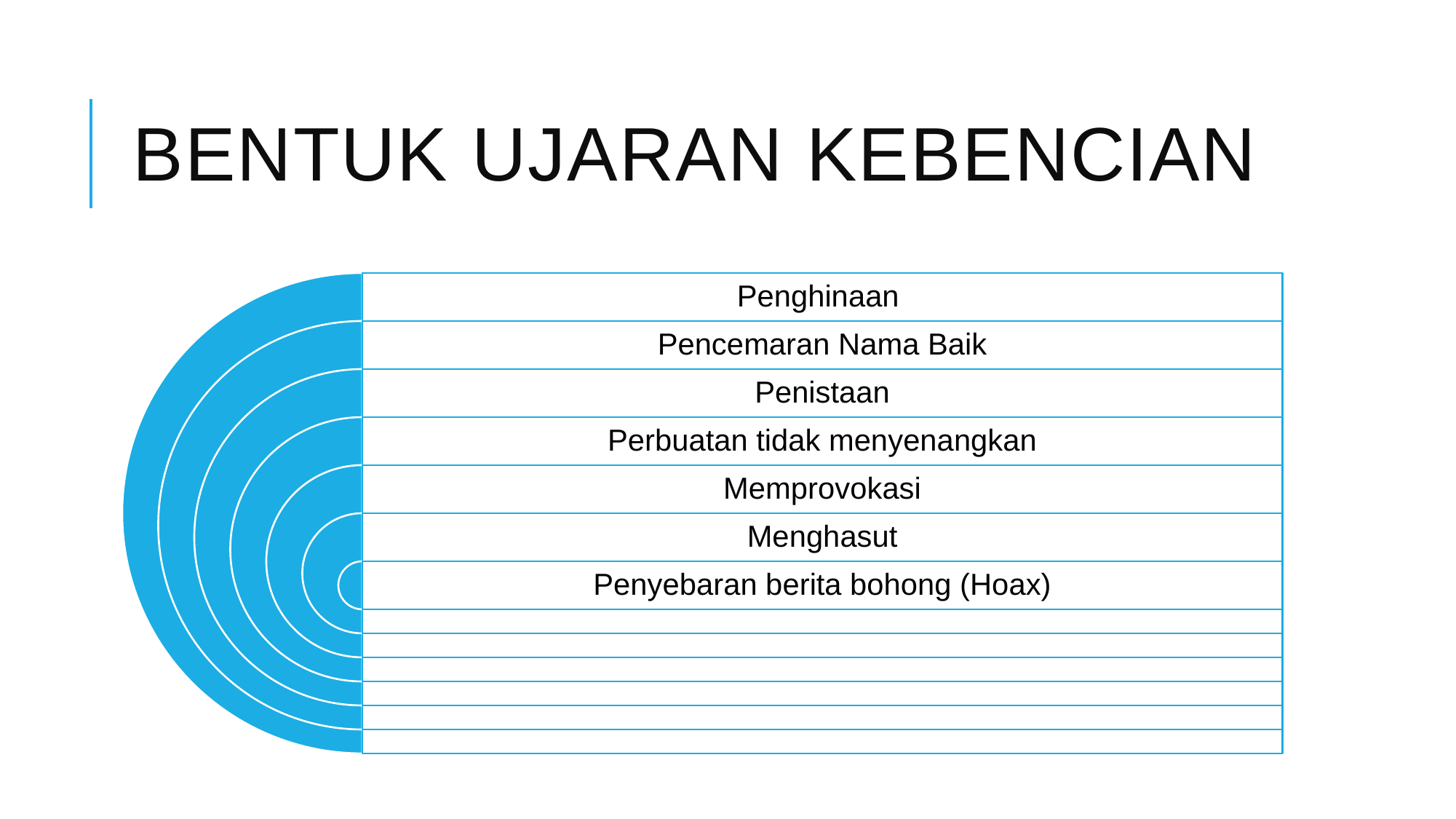

# BENTUK UJARAN KEBENCIAN
Penghinaan
Pencemaran Nama Baik
Penistaan
Perbuatan tidak menyenangkan
Memprovokasi
Menghasut
Penyebaran berita bohong (Hoax)